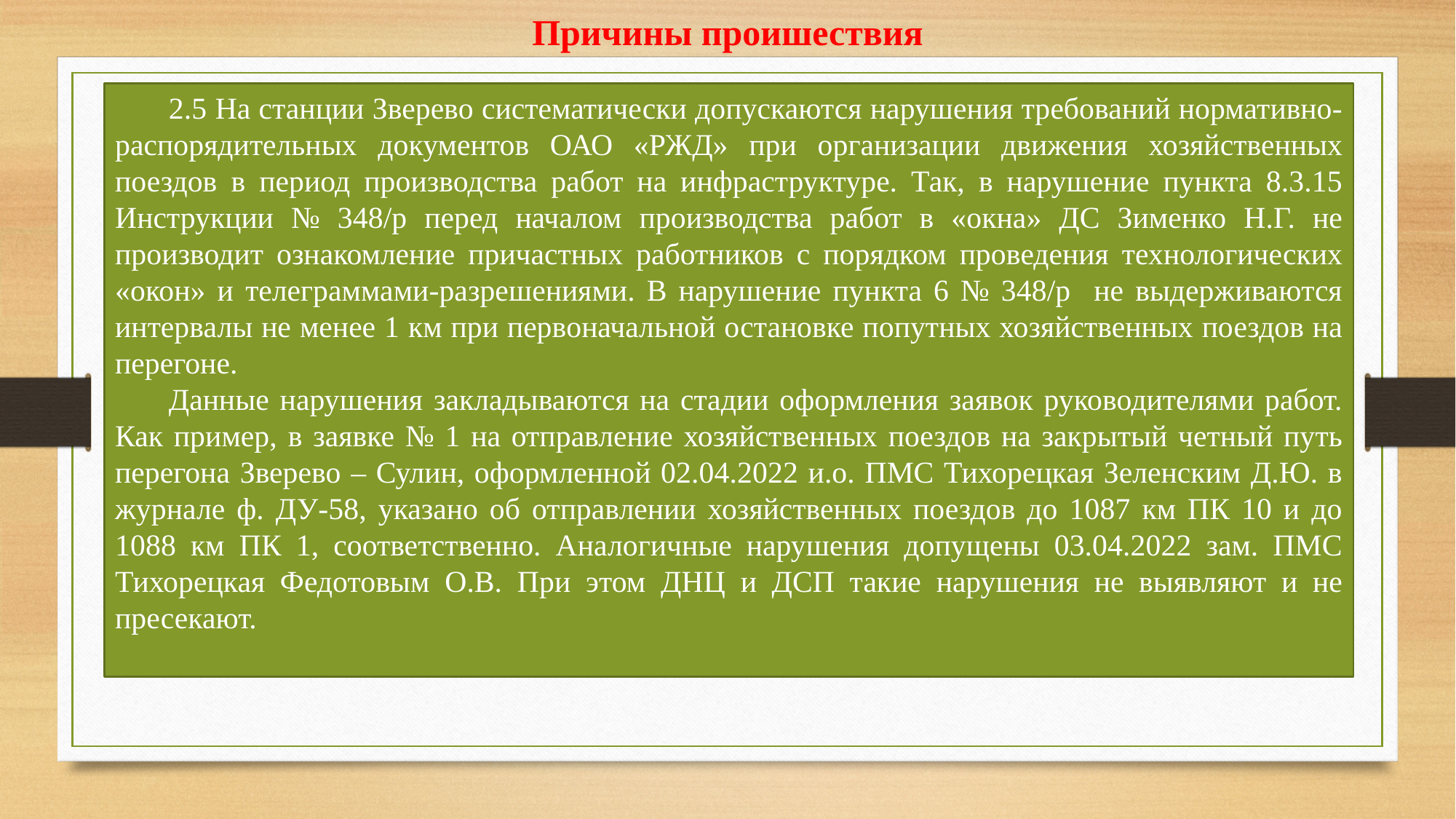

Причины проишествия
2.5 На станции Зверево систематически допускаются нарушения требований нормативно-распорядительных документов ОАО «РЖД» при организации движения хозяйственных поездов в период производства работ на инфраструктуре. Так, в нарушение пункта 8.3.15 Инструкции № 348/р перед началом производства работ в «окна» ДС Зименко Н.Г. не производит ознакомление причастных работников с порядком проведения технологических «окон» и телеграммами-разрешениями. В нарушение пункта 6 № 348/р  не выдерживаются интервалы не менее 1 км при первоначальной остановке попутных хозяйственных поездов на перегоне.
Данные нарушения закладываются на стадии оформления заявок руководителями работ. Как пример, в заявке № 1 на отправление хозяйственных поездов на закрытый четный путь перегона Зверево – Сулин, оформленной 02.04.2022 и.о. ПМС Тихорецкая Зеленским Д.Ю. в журнале ф. ДУ-58, указано об отправлении хозяйственных поездов до 1087 км ПК 10 и до 1088 км ПК 1, соответственно. Аналогичные нарушения допущены 03.04.2022 зам. ПМС Тихорецкая Федотовым О.В. При этом ДНЦ и ДСП такие нарушения не выявляют и не пресекают.